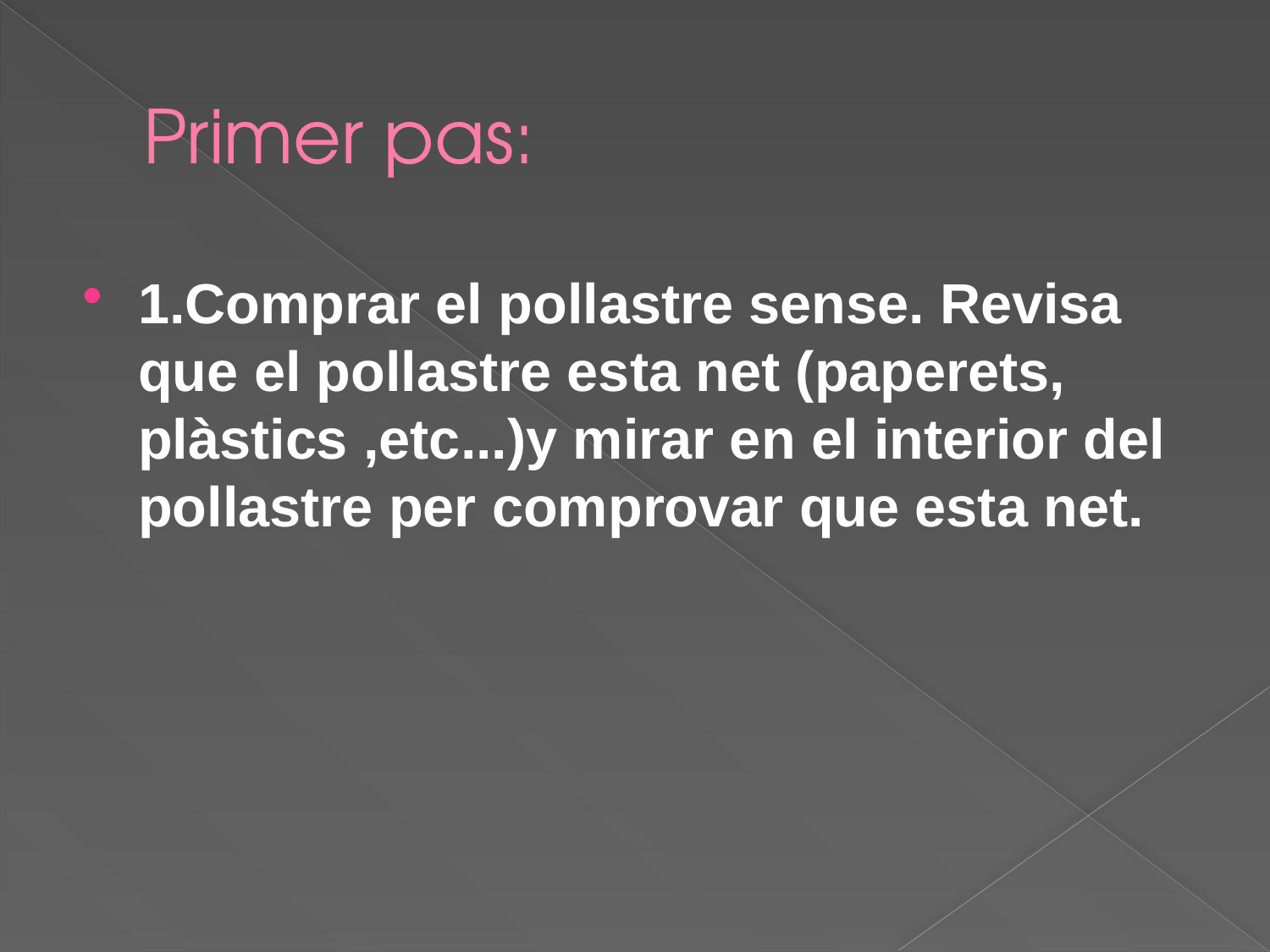

# Primer pas:
1.Comprar el pollastre sense. Revisa que el pollastre esta net (paperets, plàstics ,etc...)y mirar en el interior del pollastre per comprovar que esta net.